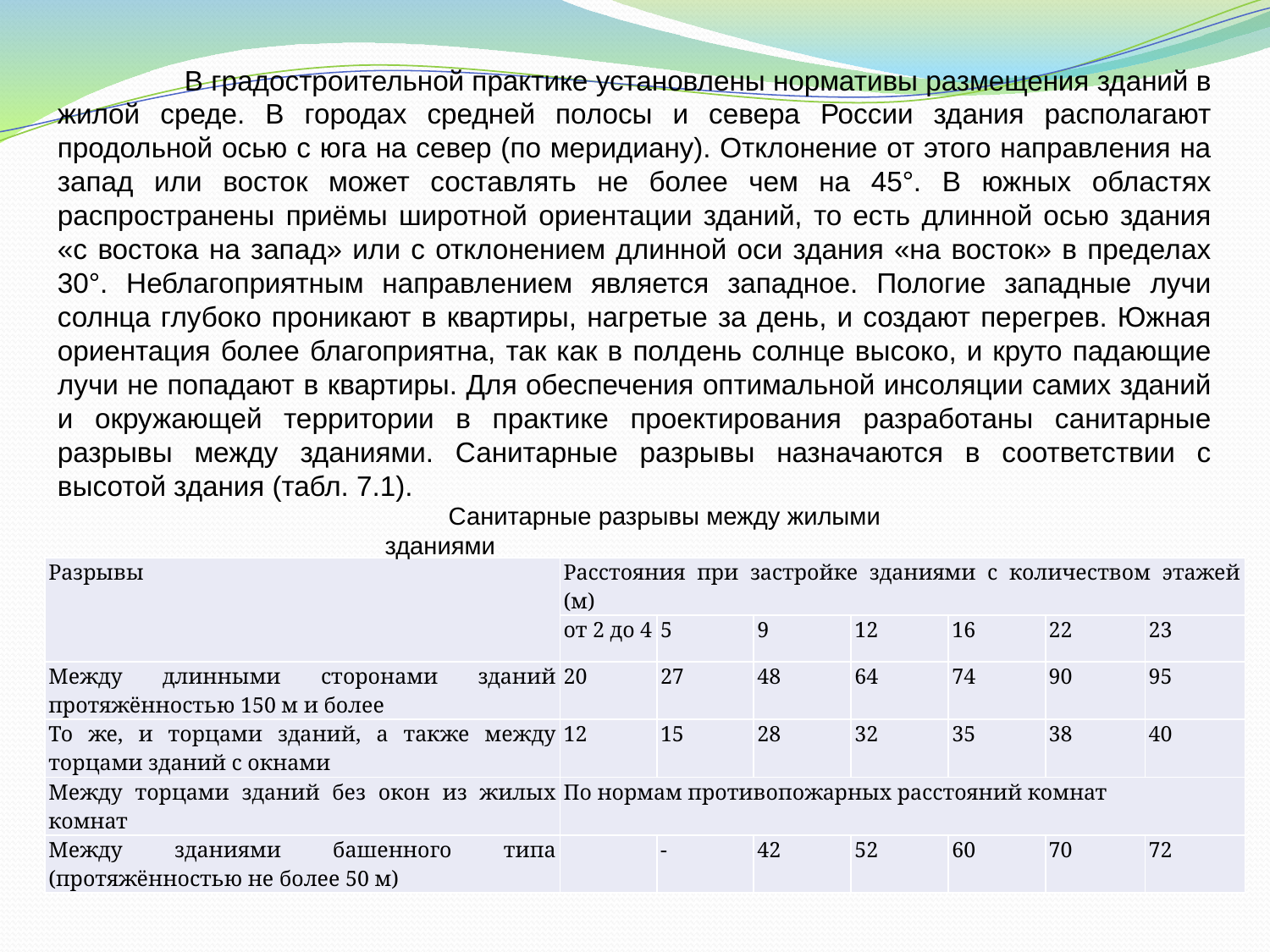

В градостроительной практике установлены нормативы размещения зданий в жилой среде. В городах средней полосы и севера России здания располагают продольной осью с юга на север (по меридиану). Отклонение от этого направления на запад или восток может составлять не более чем на 45°. В южных областях распространены приёмы широтной ориентации зданий, то есть длинной осью здания «с востока на запад» или с отклонением длинной оси здания «на восток» в пределах 30°. Неблагоприятным направлением является западное. Пологие западные лучи солнца глубоко проникают в квартиры, нагретые за день, и создают перегрев. Южная ориентация более благоприятна, так как в полдень солнце высоко, и круто падающие лучи не попадают в квартиры. Для обеспечения оптимальной инсоляции самих зданий и окружающей территории в практике проектирования разработаны санитарные разрывы между зданиями. Санитарные разрывы назначаются в соответствии с высотой здания (табл. 7.1).

Санитарные разрывы между жилыми зданиями

| Разрывы | Расстояния при застройке зданиями с количеством этажей (м) |  |  |  |  |  |  |
| --- | --- | --- | --- | --- | --- | --- | --- |
|  | от 2 до 4 | 5 | 9 | 12 | 16 | 22 | 23 |
| Между длинными сторонами зданий протяжённостью 150 м и более | 20 | 27 | 48 | 64 | 74 | 90 | 95 |
| То же, и торцами зданий, а также между торцами зданий с окнами | 12 | 15 | 28 | 32 | 35 | 38 | 40 |
| Между торцами зданий без окон из жилых комнат | По нормам противопожарных расстояний комнат |  |  |  |  |  |  |
| Между зданиями башенного типа (протяжённостью не более 50 м) |  | - | 42 | 52 | 60 | 70 | 72 |